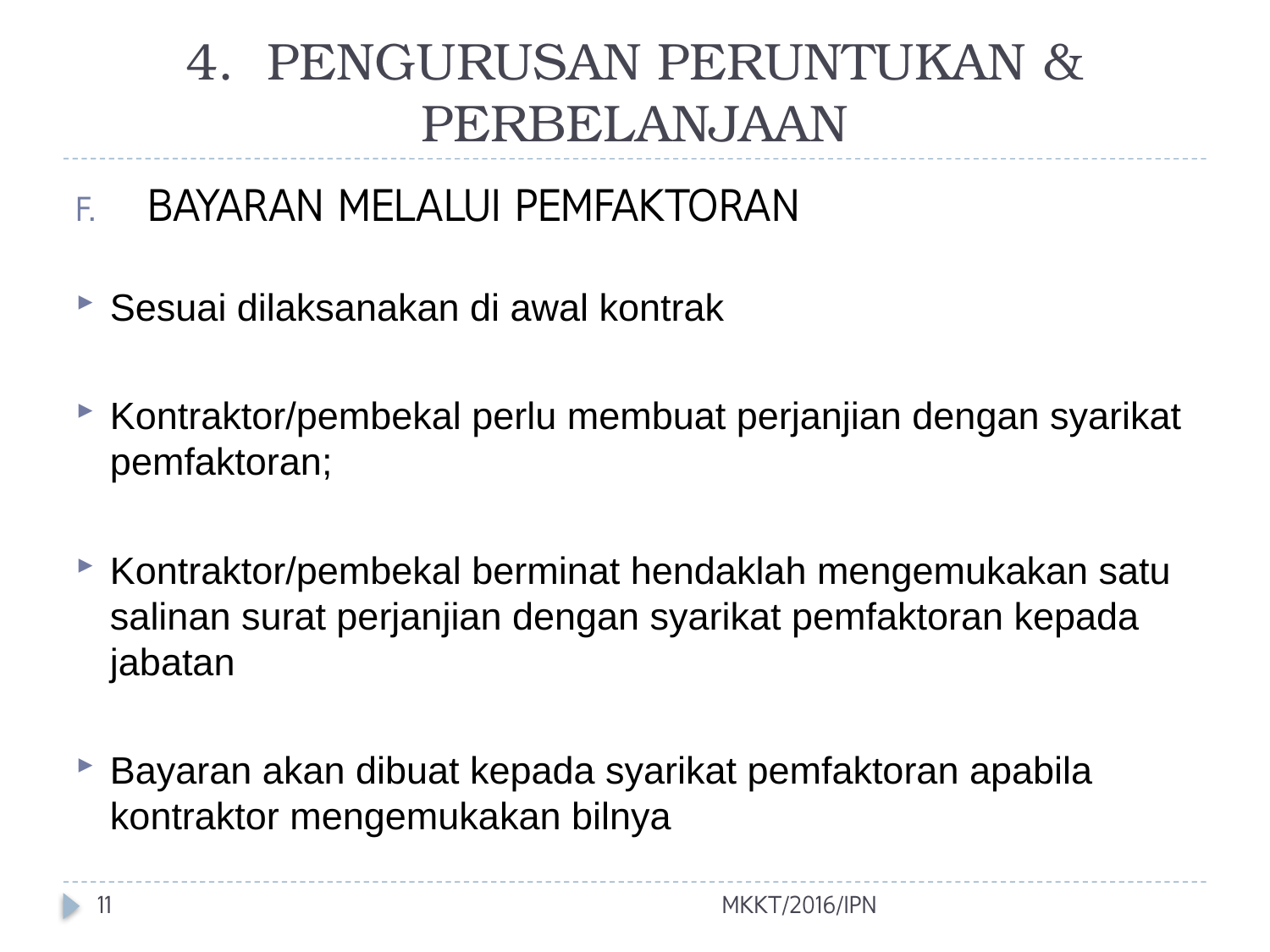

# 4.  PENGURUSAN PERUNTUKAN & PERBELANJAAN
BAYARAN MELALUI PEMFAKTORAN

Sesuai dilaksanakan di awal kontrak

Kontraktor/pembekal perlu membuat perjanjian dengan syarikat pemfaktoran;

Kontraktor/pembekal berminat hendaklah mengemukakan satu salinan surat perjanjian dengan syarikat pemfaktoran kepada jabatan

Bayaran akan dibuat kepada syarikat pemfaktoran apabila kontraktor mengemukakan bilnya
11
MKKT/2016/IPN